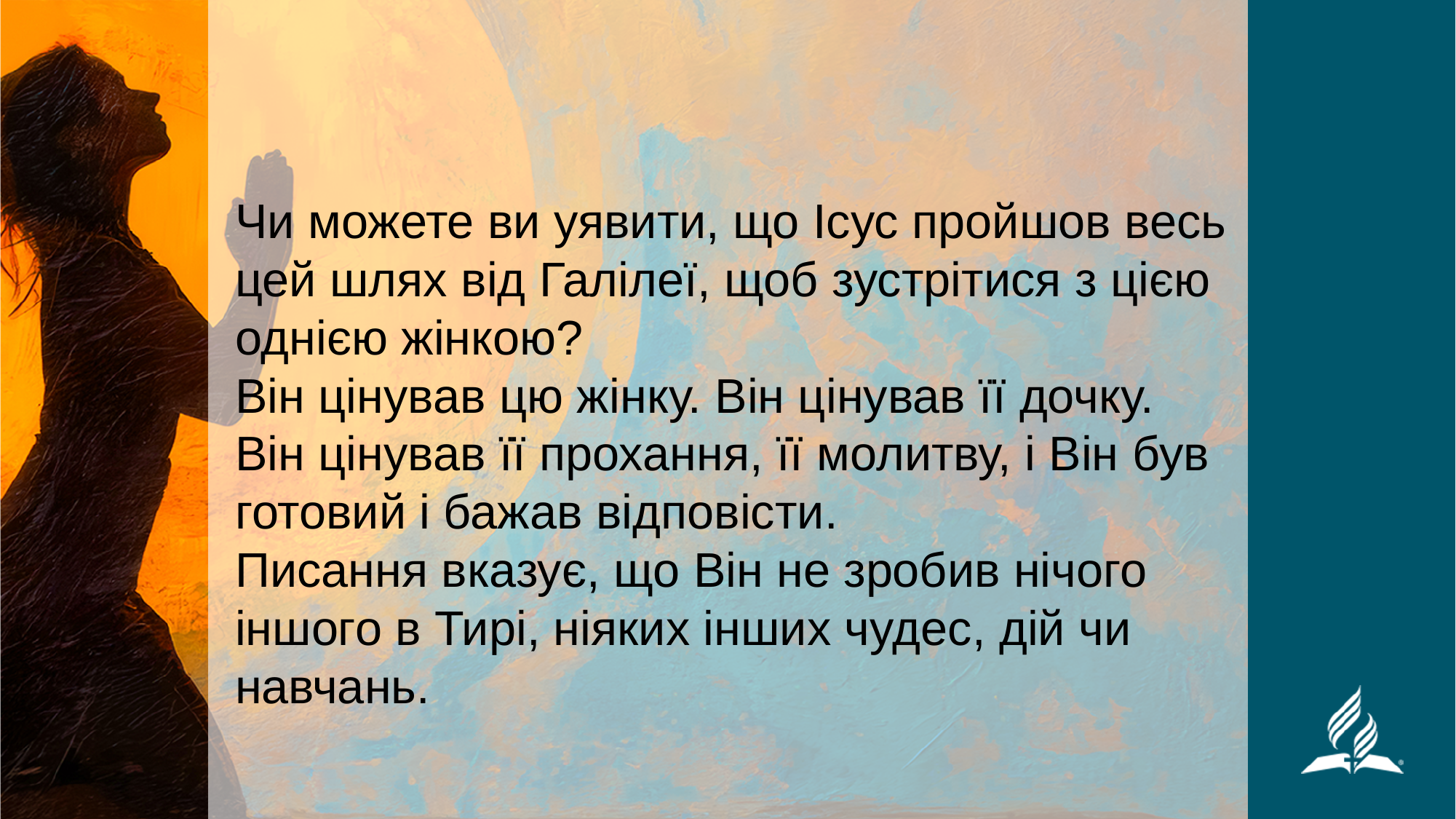

Чи можете ви уявити, що Ісус пройшов весь цей шлях від Галілеї, щоб зустрітися з цією однією жінкою?
Він цінував цю жінку. Він цінував її дочку. Він цінував її прохання, її молитву, і Він був готовий і бажав відповісти.
Писання вказує, що Він не зробив нічого іншого в Тирі, ніяких інших чудес, дій чи навчань.